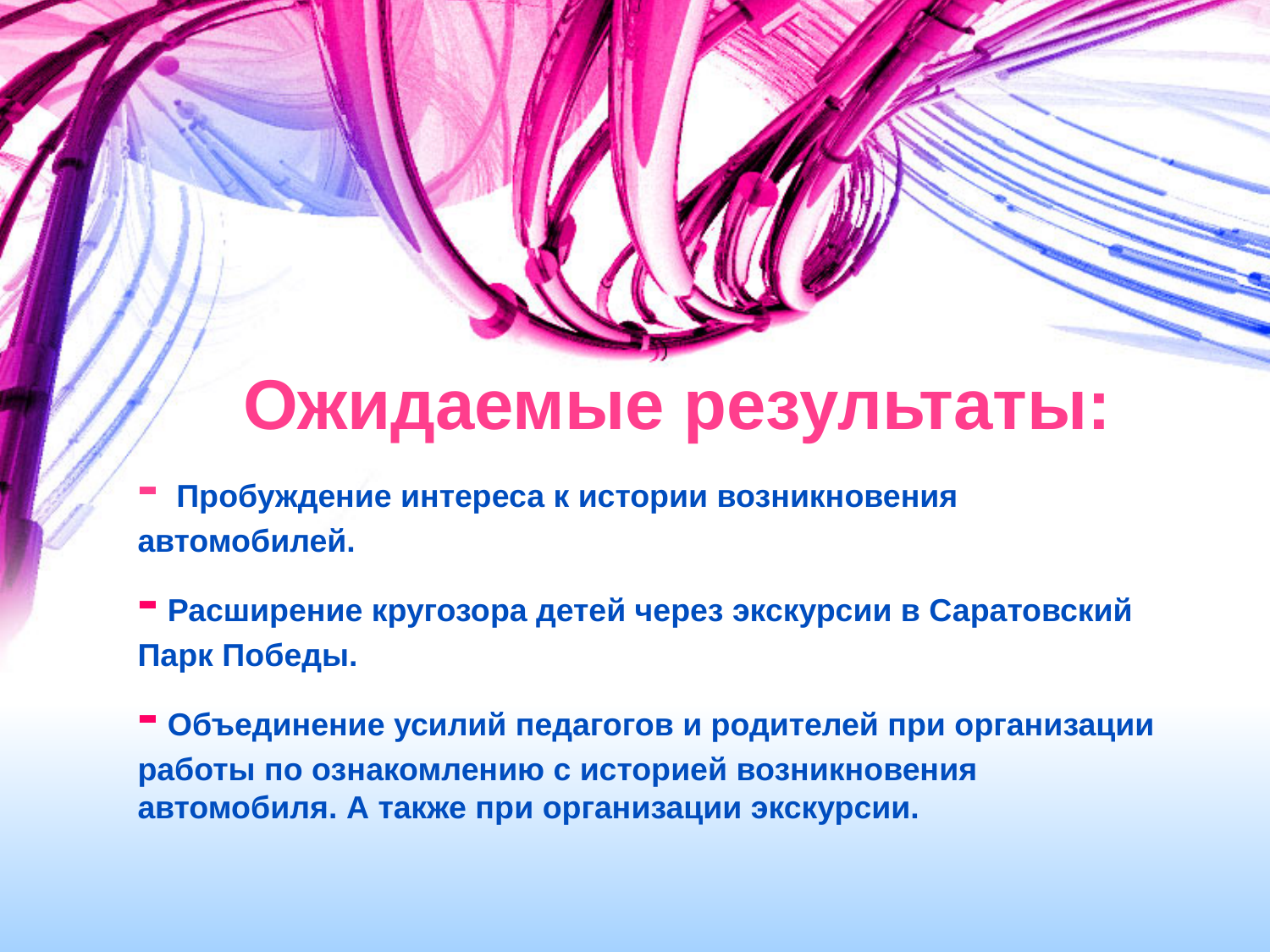

# Ожидаемые результаты: - Пробуждение интереса к истории возникновения автомобилей. - Расширение кругозора детей через экскурсии в Саратовский Парк Победы. - Объединение усилий педагогов и родителей при организации работы по ознакомлению с историей возникновения автомобиля. А также при организации экскурсии.